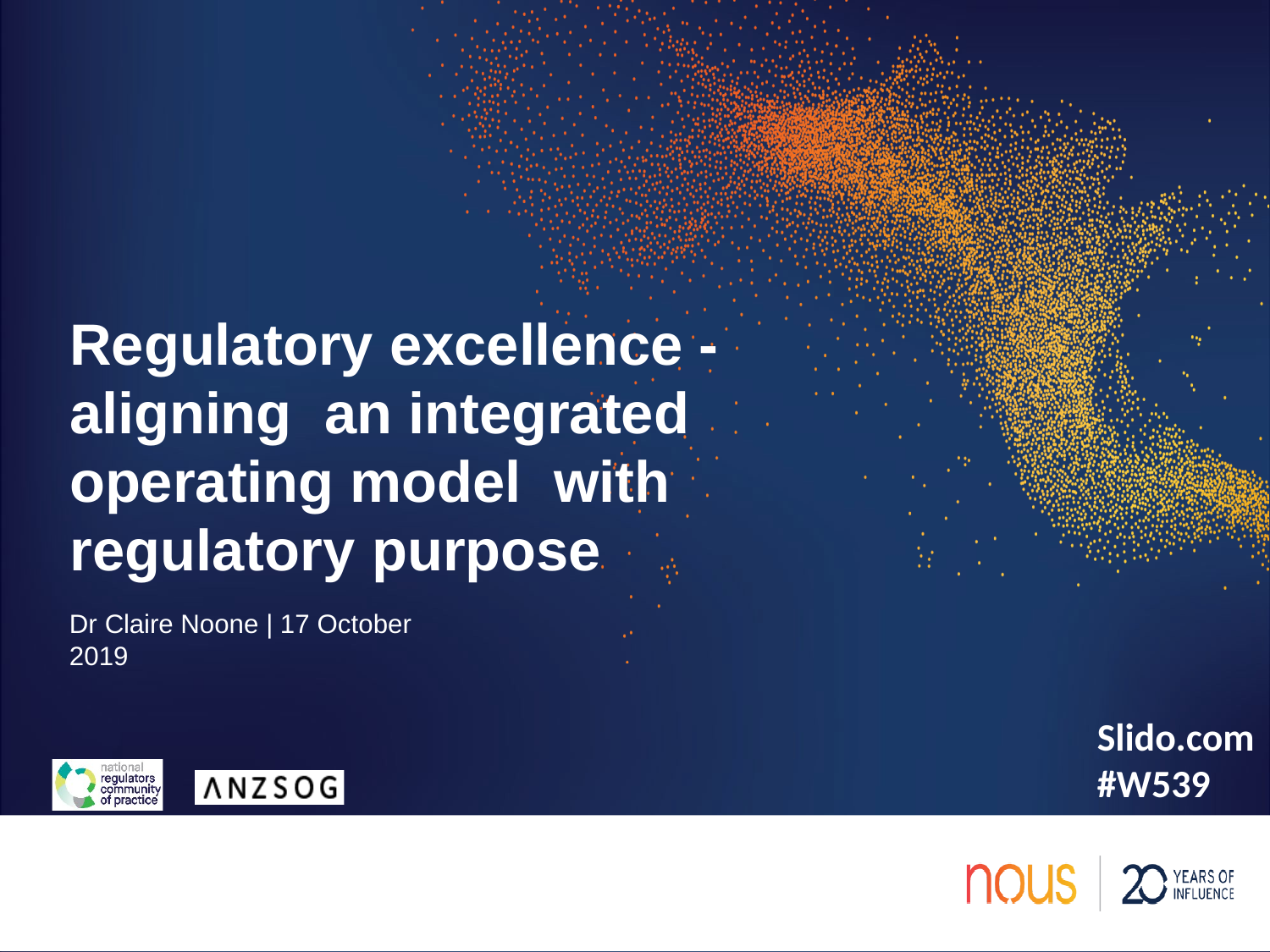

Regulatory excellence - aligning  an integrated operating model  with regulatory purpose
Dr Claire Noone | 17 October 2019
Slido.com #W539